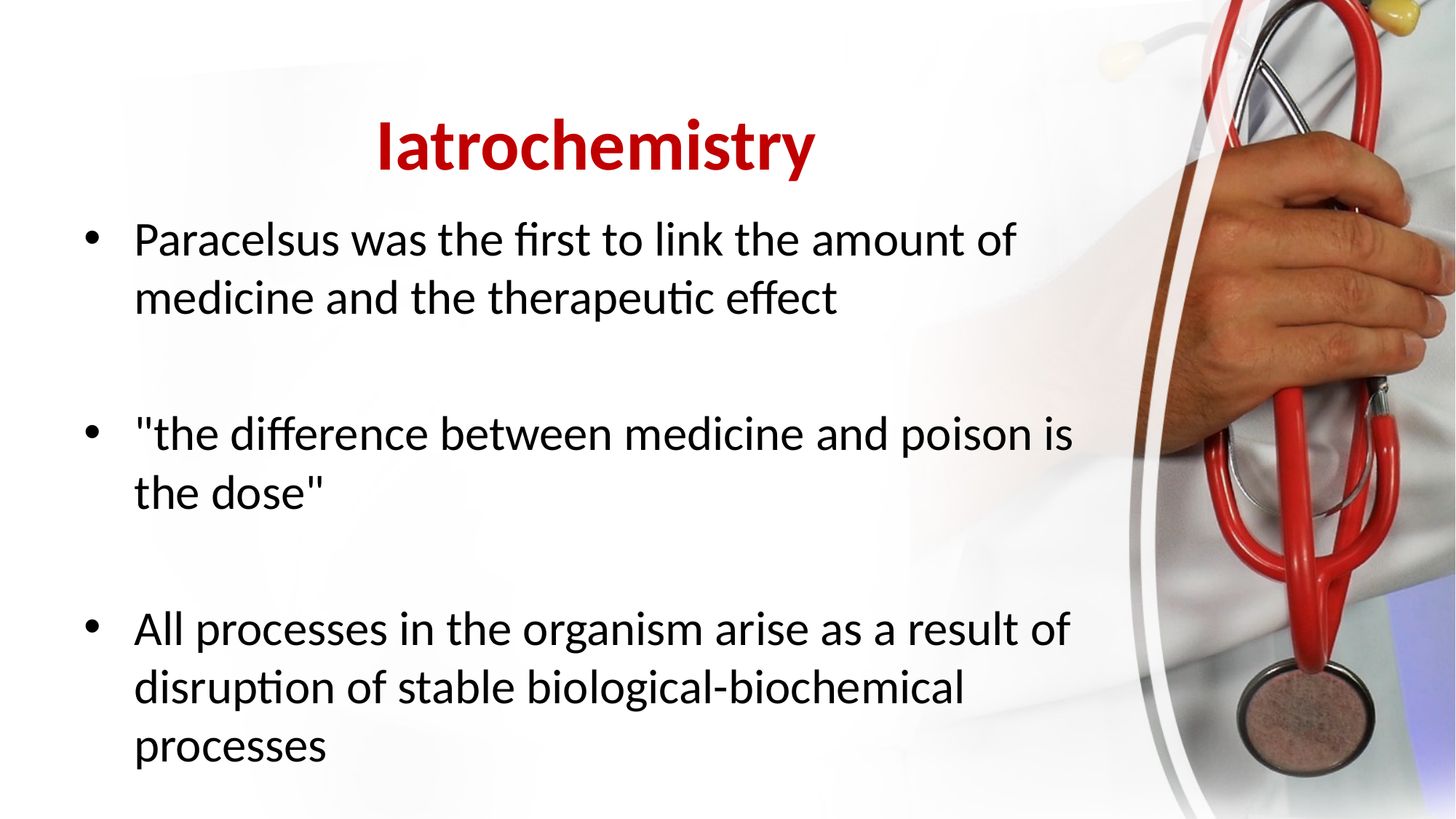

# Iatrochemistry
Paracelsus was the first to link the amount of medicine and the therapeutic effect

"the difference between medicine and poison is the dose"

All processes in the organism arise as a result of disruption of stable biological-biochemical processes